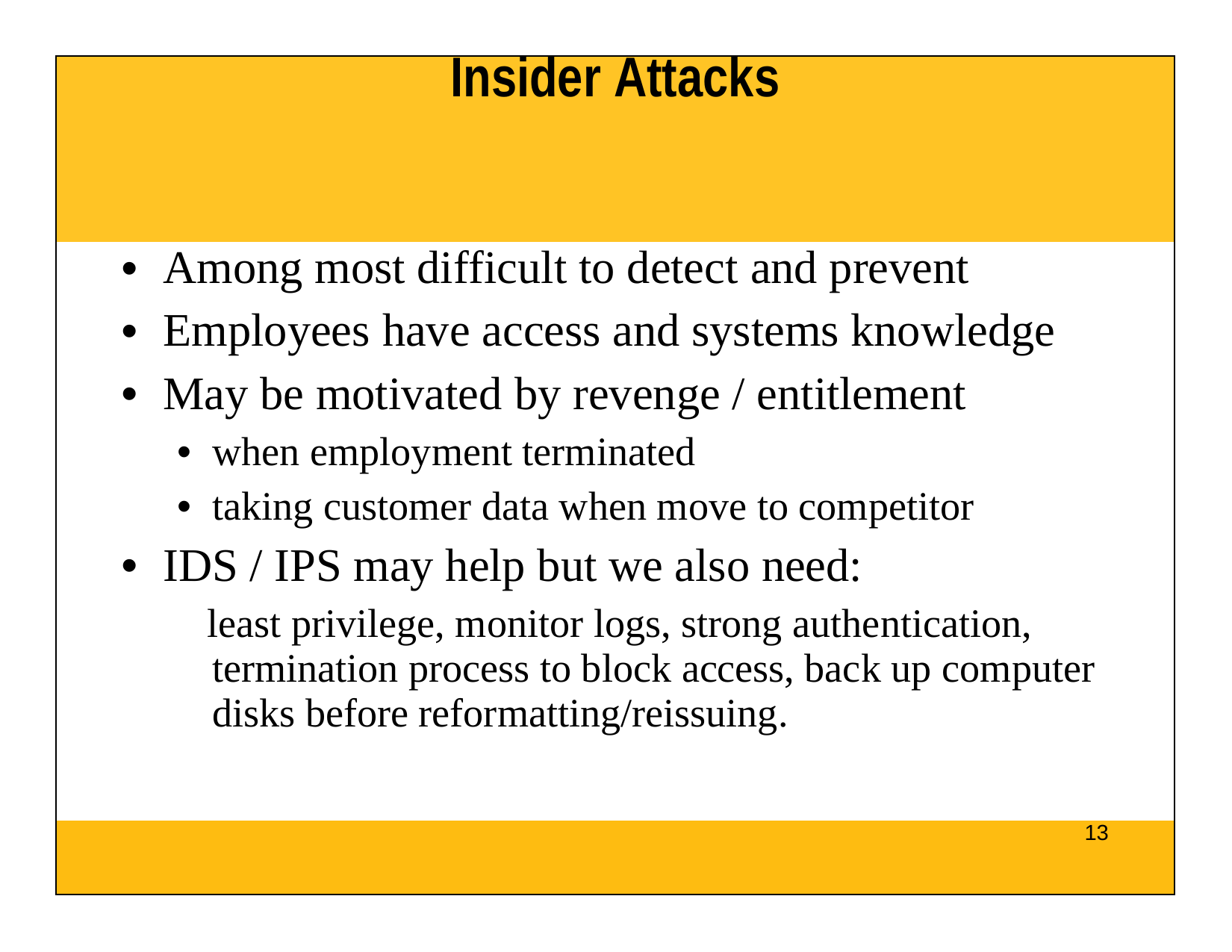

| Insider Attacks |
| --- |
| Among most difficult to detect and prevent Employees have access and systems knowledge May be motivated by revenge / entitlement when employment terminated taking customer data when move to competitor IDS / IPS may help but we also need: least privilege, monitor logs, strong authentication, termination process to block access, back up computer disks before reformatting/reissuing. |
| 13 |